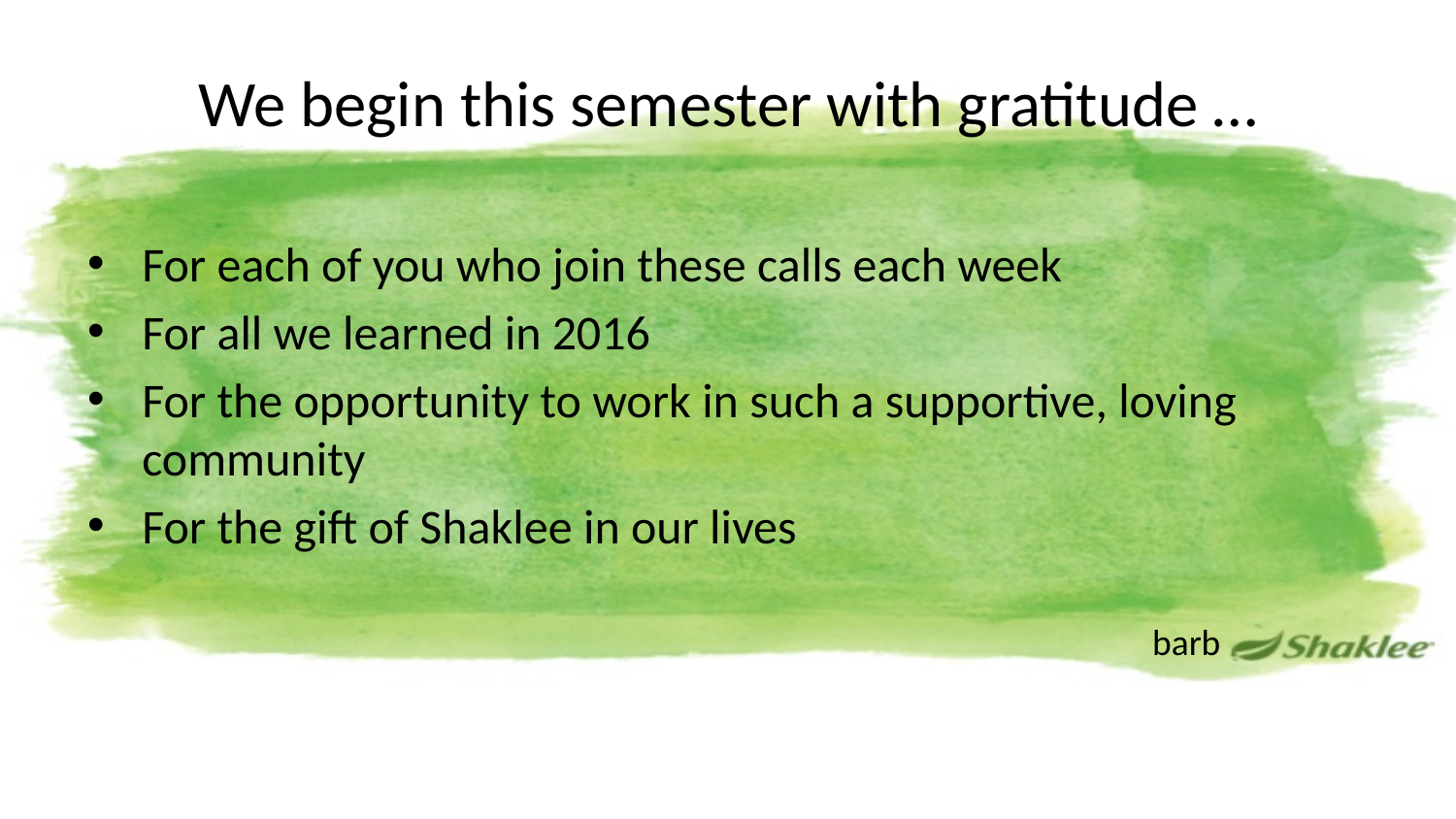

# We begin this semester with gratitude …
For each of you who join these calls each week
For all we learned in 2016
For the opportunity to work in such a supportive, loving community
For the gift of Shaklee in our lives
barb